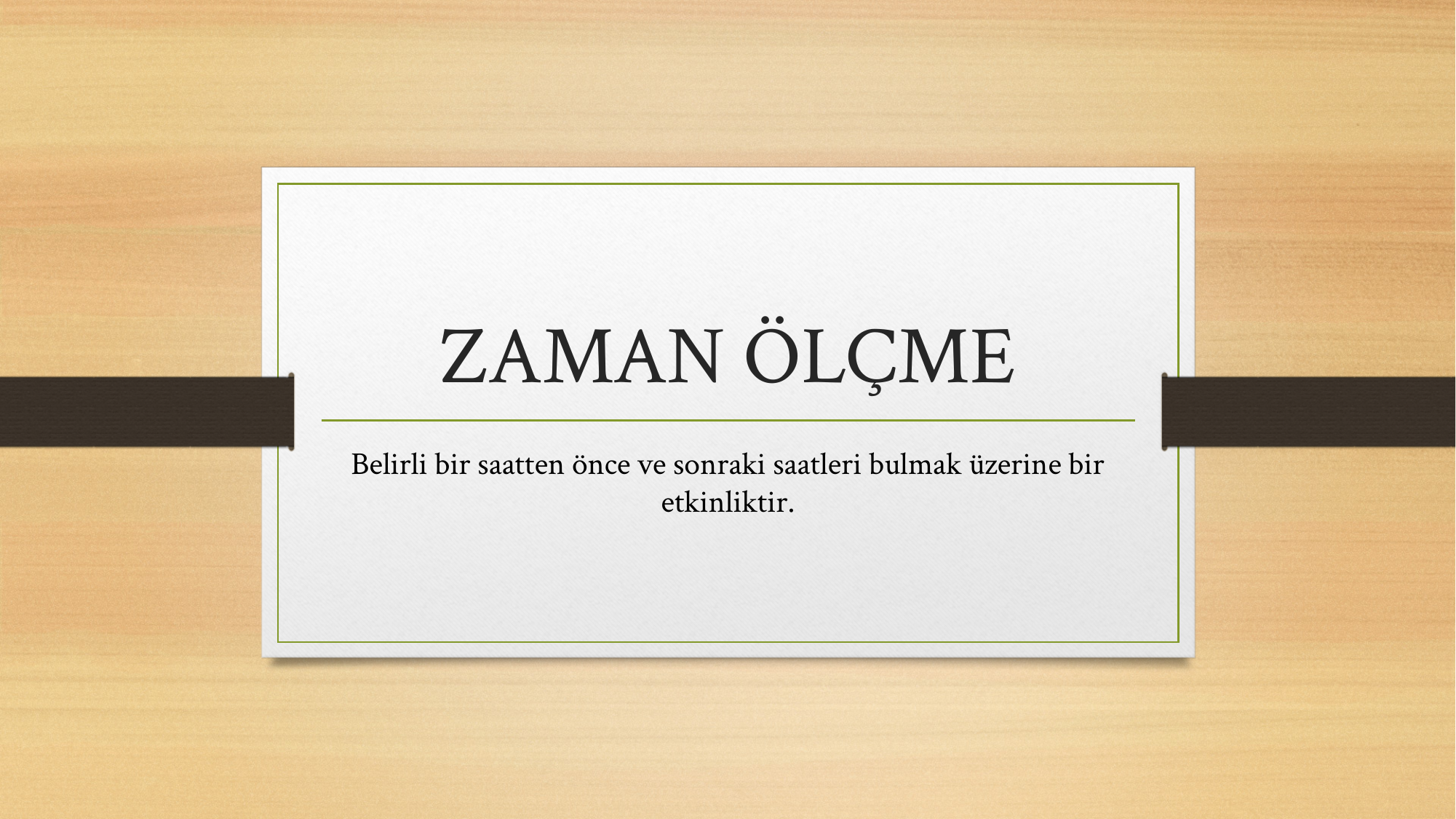

# ZAMAN ÖLÇME
Belirli bir saatten önce ve sonraki saatleri bulmak üzerine bir etkinliktir.